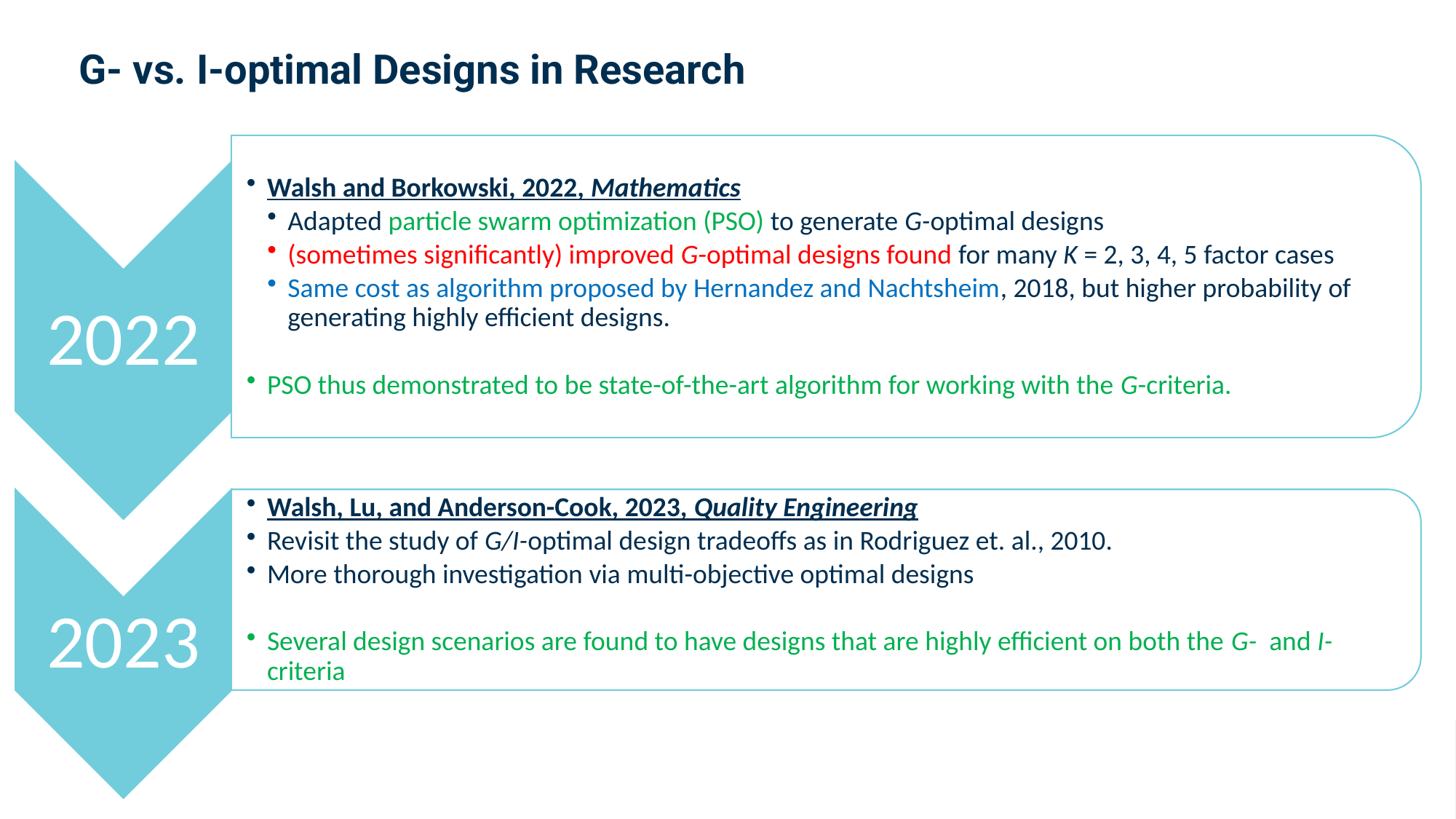

# G- vs. I-optimal Designs in Research
2022
Walsh and Borkowski, 2022, Mathematics
Adapted particle swarm optimization (PSO) to generate G-optimal designs
(sometimes significantly) improved G-optimal designs found for many K = 2, 3, 4, 5 factor cases
Same cost as algorithm proposed by Hernandez and Nachtsheim, 2018, but higher probability of generating highly efficient designs.

PSO thus demonstrated to be state-of-the-art algorithm for working with the G-criteria.
2023
Walsh, Lu, and Anderson-Cook, 2023, Quality Engineering
Revisit the study of G/I-optimal design tradeoffs as in Rodriguez et. al., 2010.
More thorough investigation via multi-objective optimal designs

Several design scenarios are found to have designs that are highly efficient on both the G-  and I-criteria